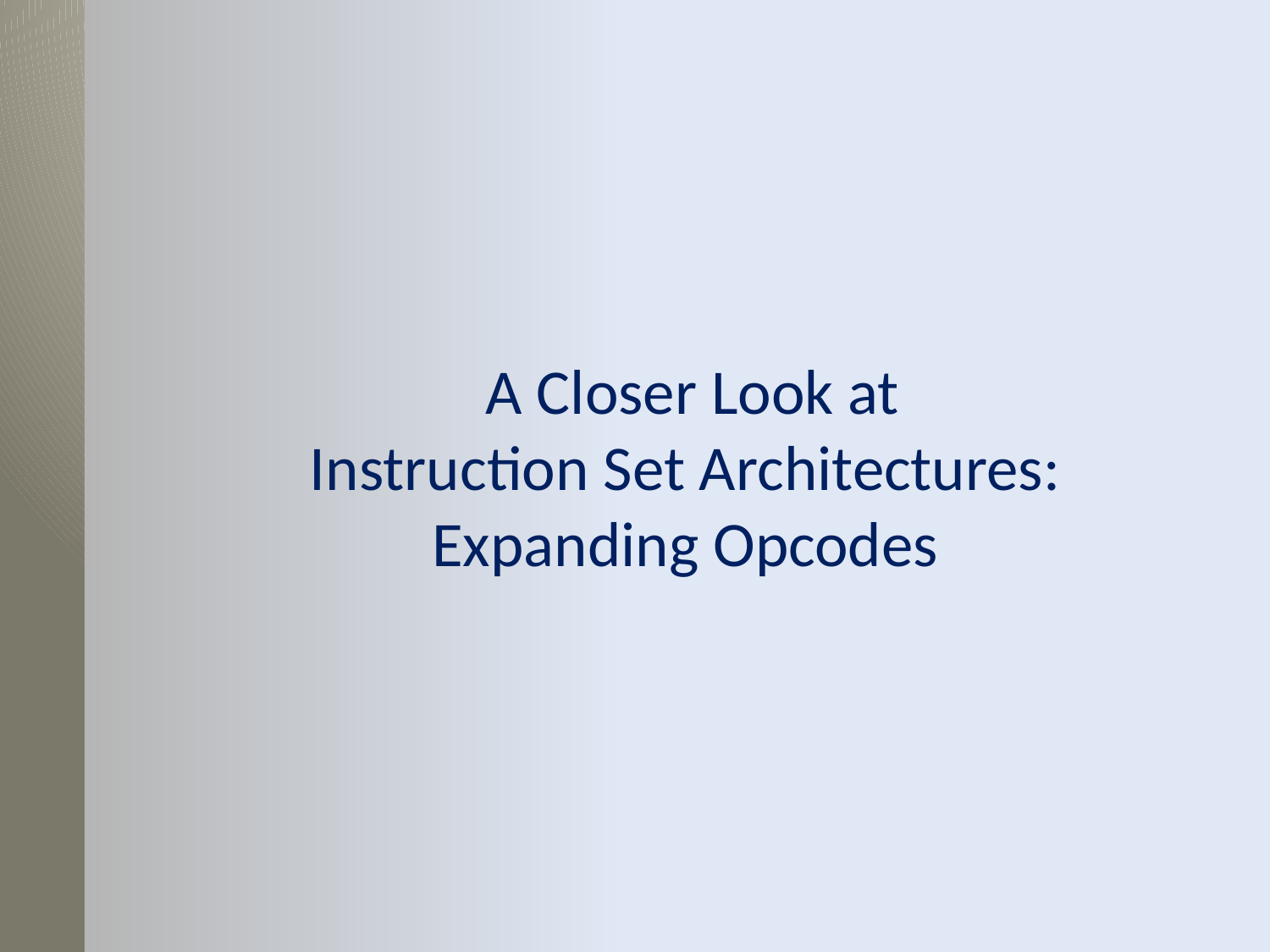

# A Closer Look at Instruction Set Architectures: Expanding Opcodes